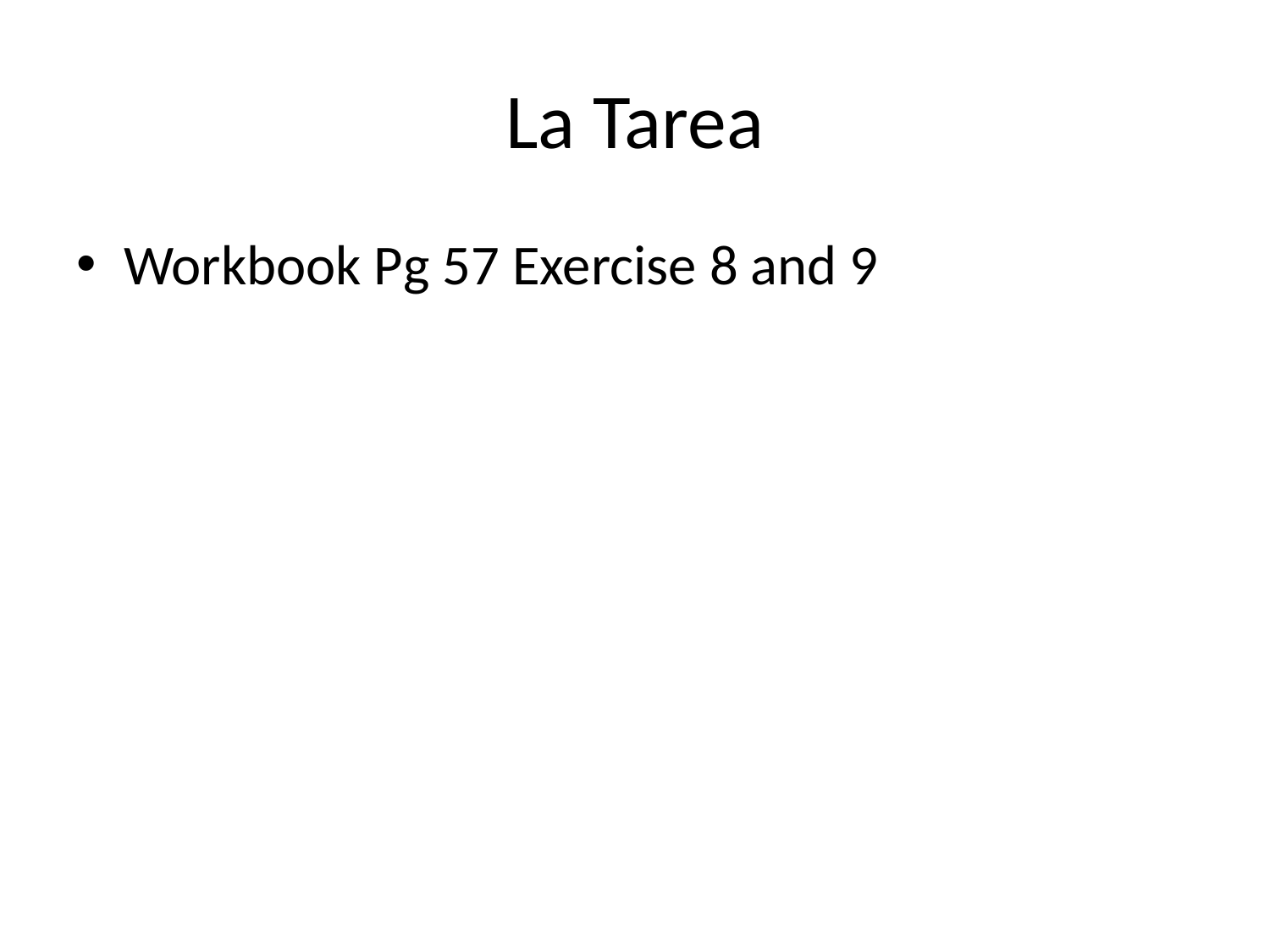

# La Tarea
Workbook Pg 57 Exercise 8 and 9